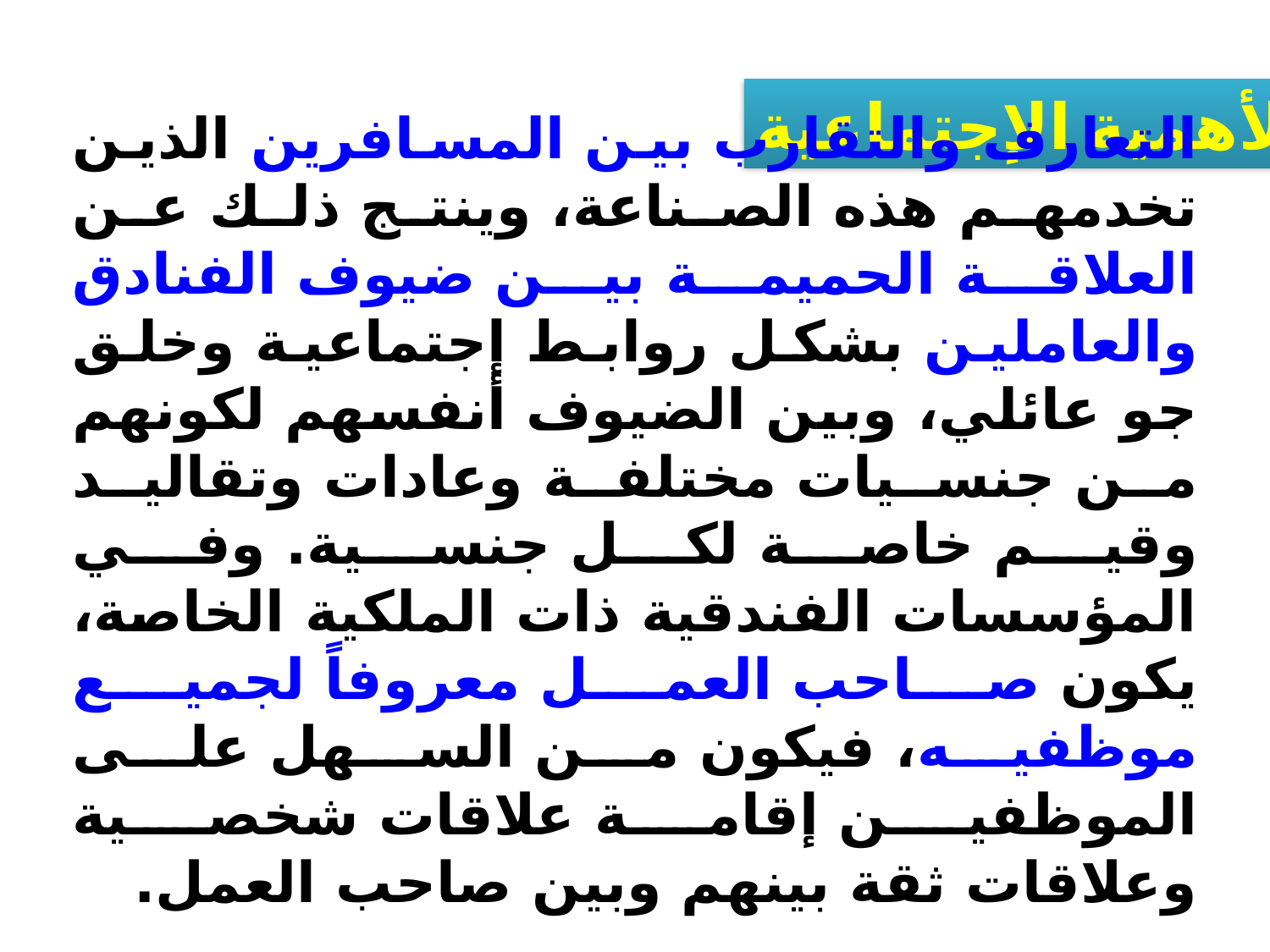

الأهمية الإجتماعية
التعارف والتقارب بين المسافرين الذين تخدمهم هذه الصناعة، وينتج ذلك عن العلاقة الحميمة بين ضيوف الفنادق والعاملين بشكل روابط إجتماعية وخلق جو عائلي، وبين الضيوف أنفسهم لكونهم من جنسيات مختلفة وعادات وتقاليد وقيم خاصة لكل جنسية. وفي المؤسسات الفندقية ذات الملكية الخاصة، يكون صاحب العمل معروفاً لجميع موظفيه، فيكون من السهل على الموظفين إقامة علاقات شخصية وعلاقات ثقة بينهم وبين صاحب العمل.